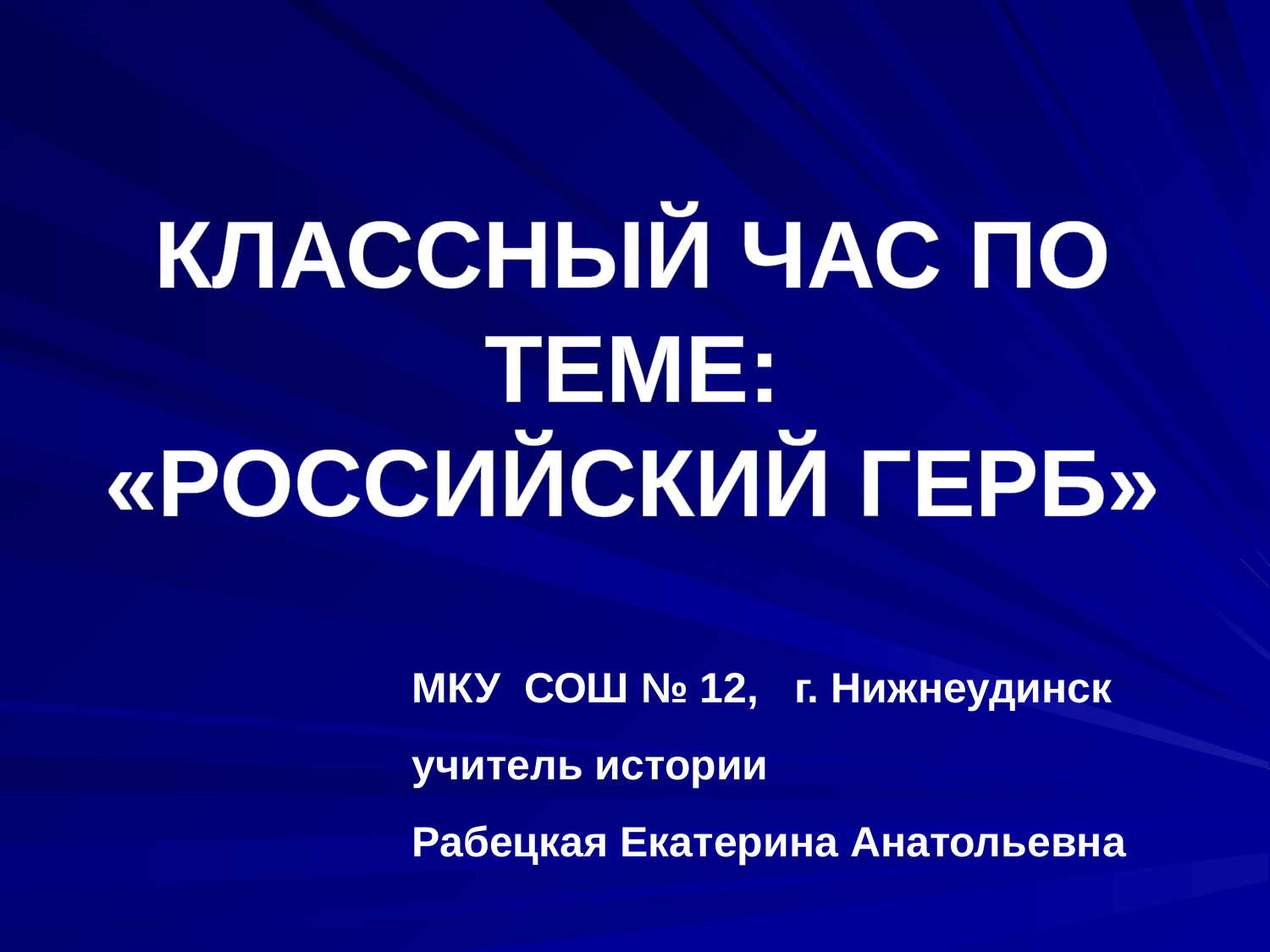

Классный час по теме:
«Российский герб»
МКУ  СОШ № 12,   г. Нижнеудинск
учитель истории
Рабецкая Екатерина Анатольевна